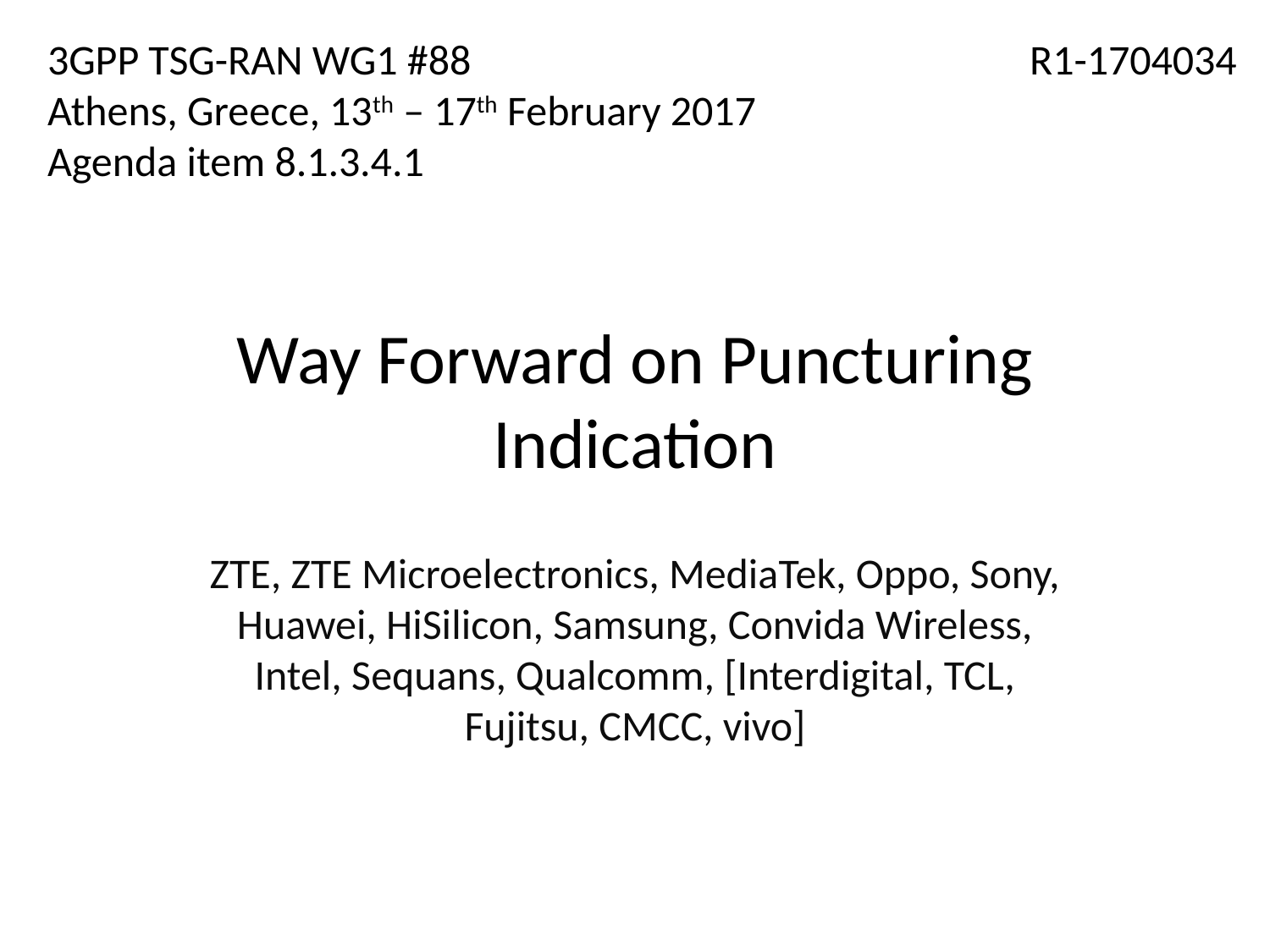

3GPP TSG-RAN WG1 #88
Athens, Greece, 13th – 17th February 2017
Agenda item 8.1.3.4.1
R1-1704034
# Way Forward on Puncturing Indication
ZTE, ZTE Microelectronics, MediaTek, Oppo, Sony, Huawei, HiSilicon, Samsung, Convida Wireless, Intel, Sequans, Qualcomm, [Interdigital, TCL, Fujitsu, CMCC, vivo]